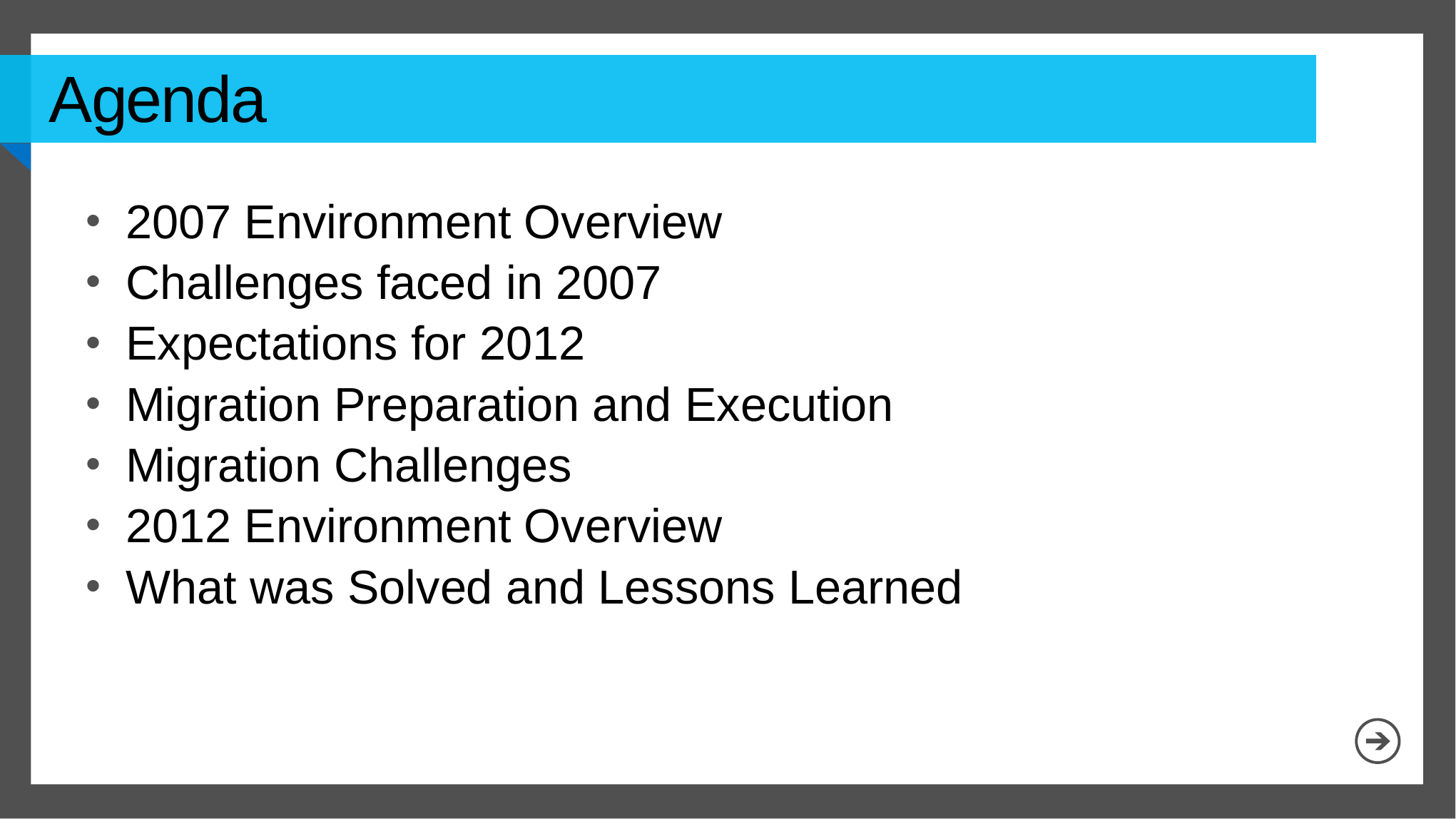

# Agenda
2007 Environment Overview
Challenges faced in 2007
Expectations for 2012
Migration Preparation and Execution
Migration Challenges
2012 Environment Overview
What was Solved and Lessons Learned